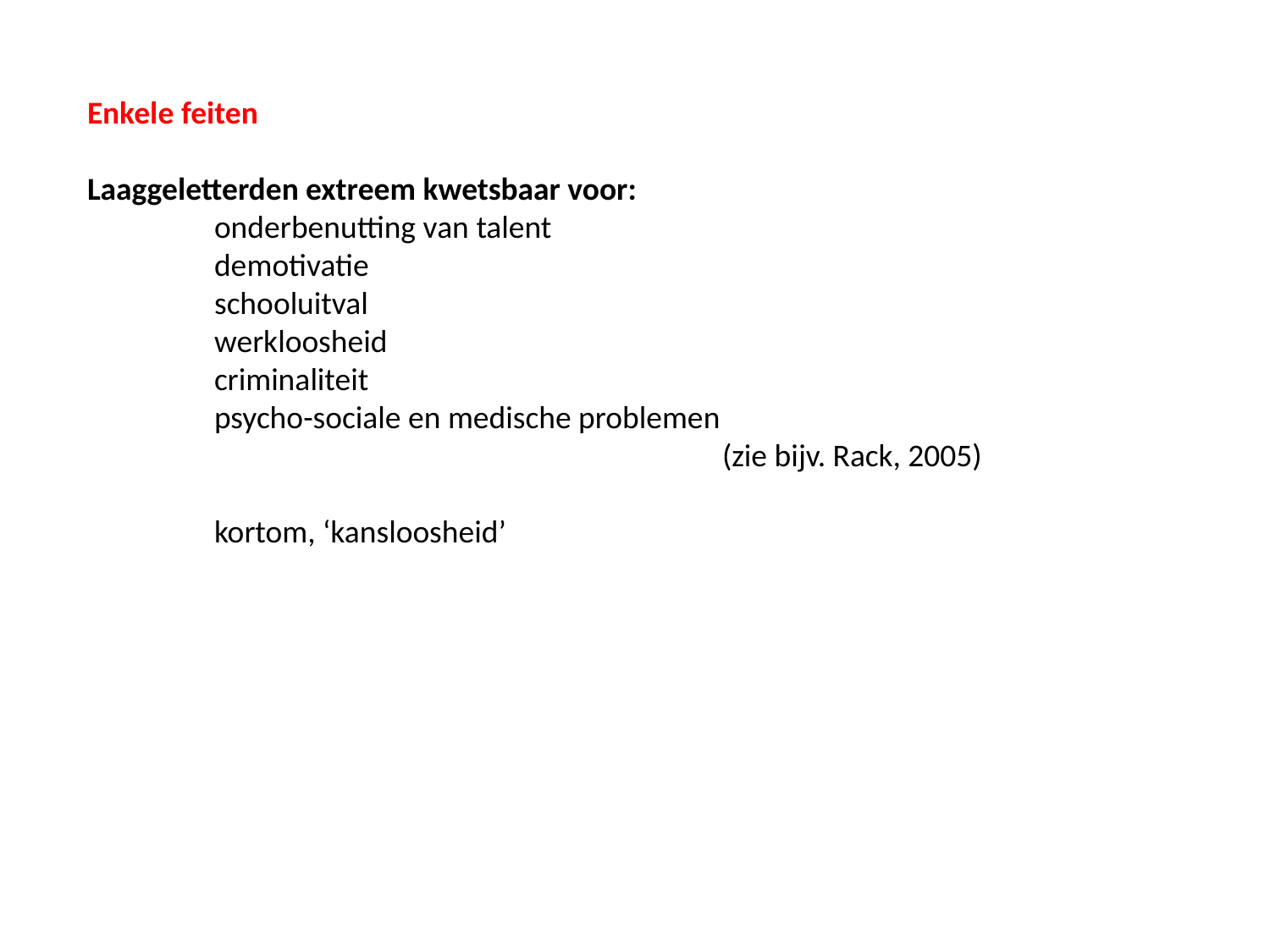

Enkele feiten
Laaggeletterden extreem kwetsbaar voor:
	onderbenutting van talent
	demotivatie
	schooluitval
	werkloosheid
	criminaliteit
	psycho-sociale en medische problemen
					(zie bijv. Rack, 2005)

	kortom, ‘kansloosheid’